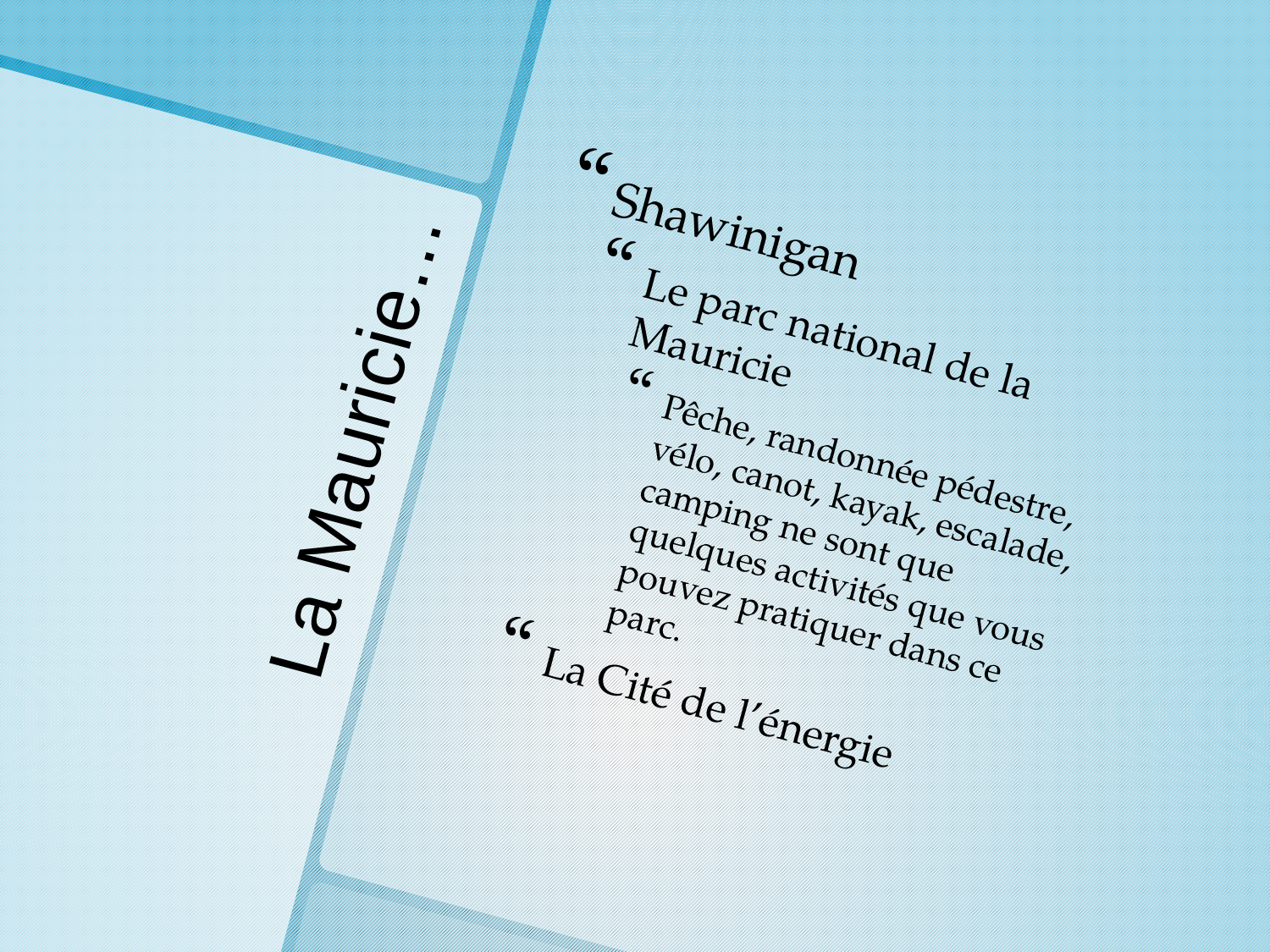

Shawinigan
Le parc national de la Mauricie
Pêche, randonnée pédestre, vélo, canot, kayak, escalade, camping ne sont que quelques activités que vous pouvez pratiquer dans ce parc.
La Cité de l’énergie
# La Mauricie…